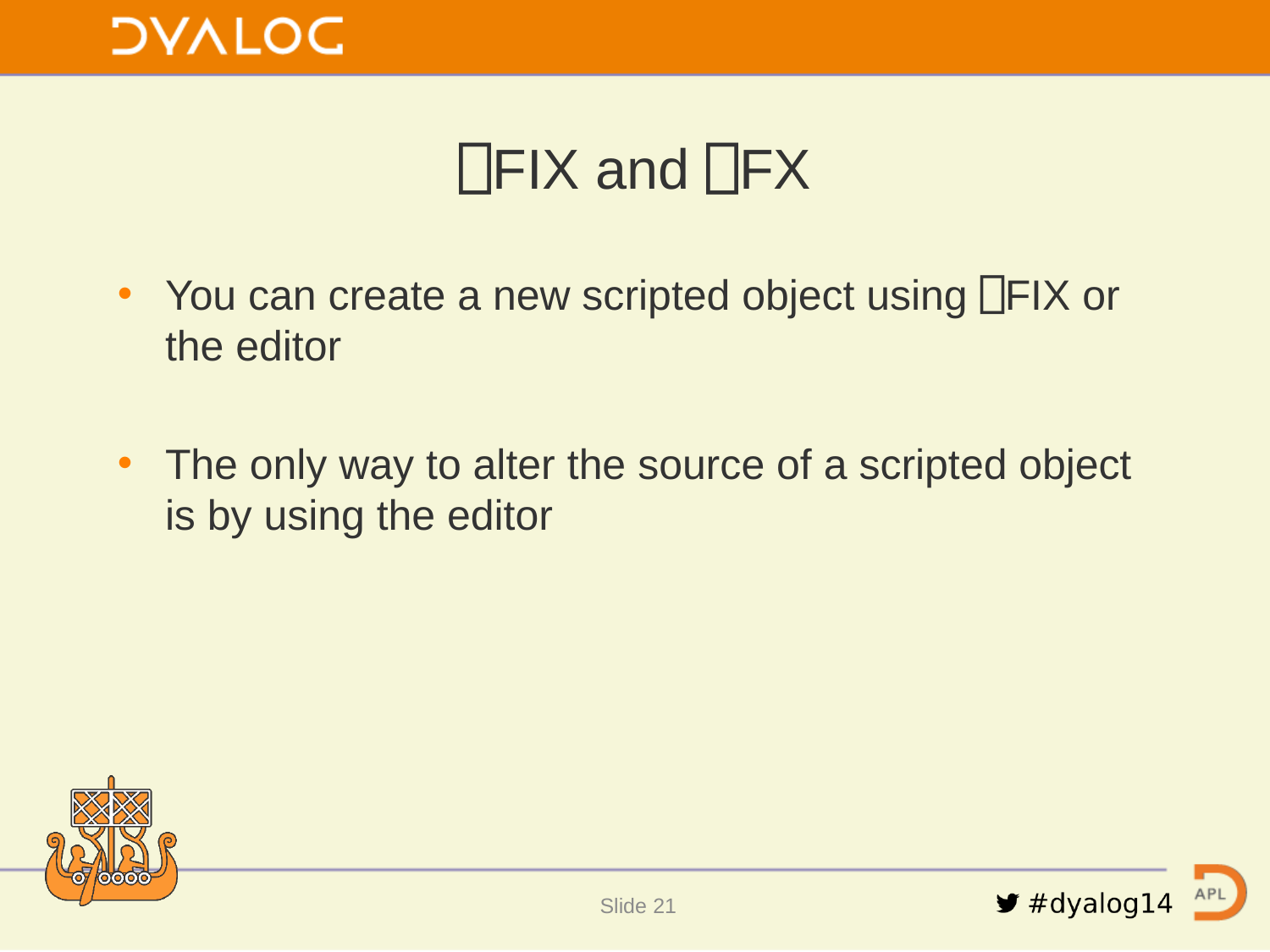

⎕FIX and ⎕FX

You can create a new scripted object using ⎕FIX or the editor

The only way to alter the source of a scripted object is by using the editor

Slide 21